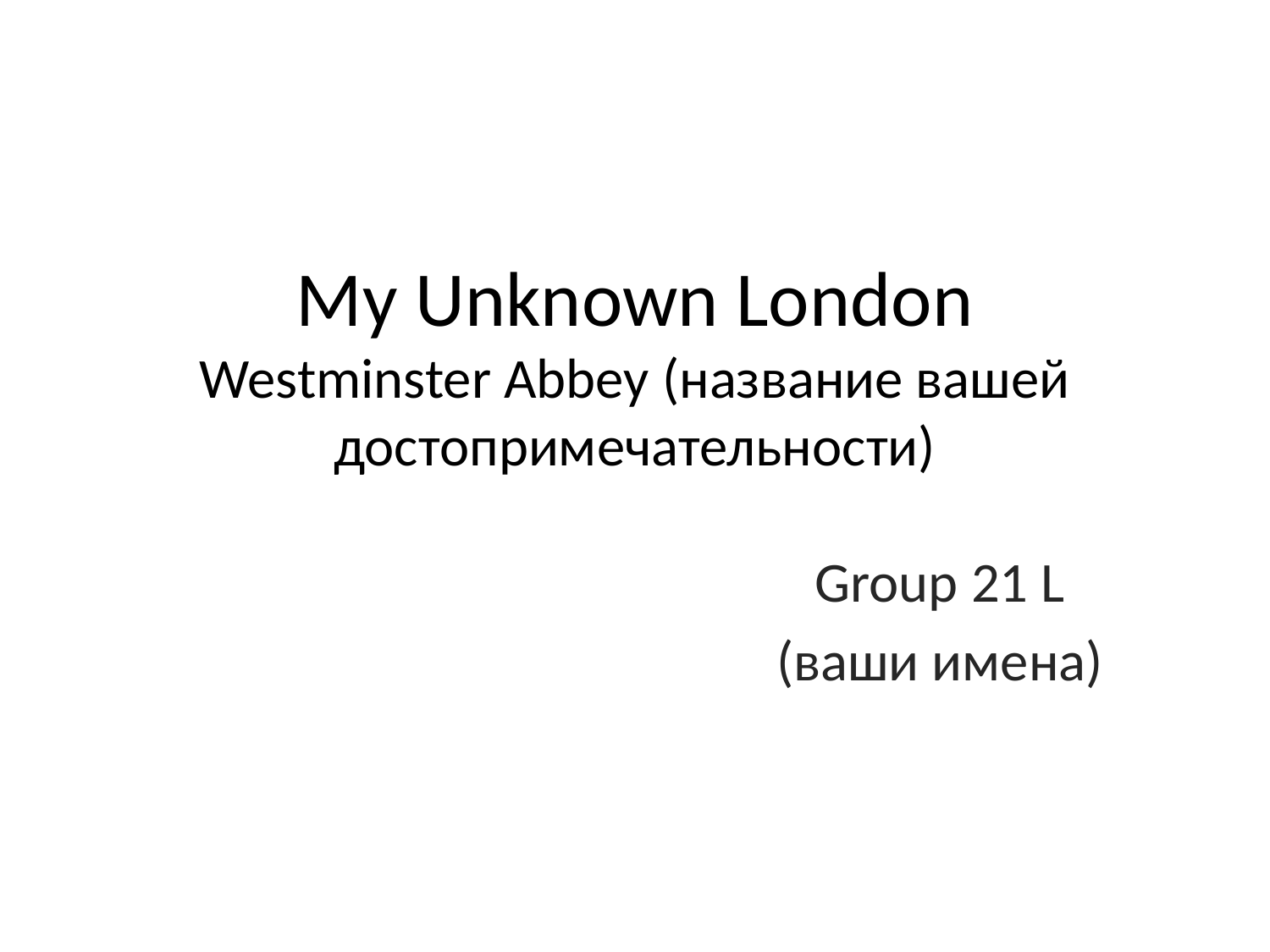

# My Unknown London Westminster Abbey (название вашей достопримечательности)
Group 21 L
(ваши имена)